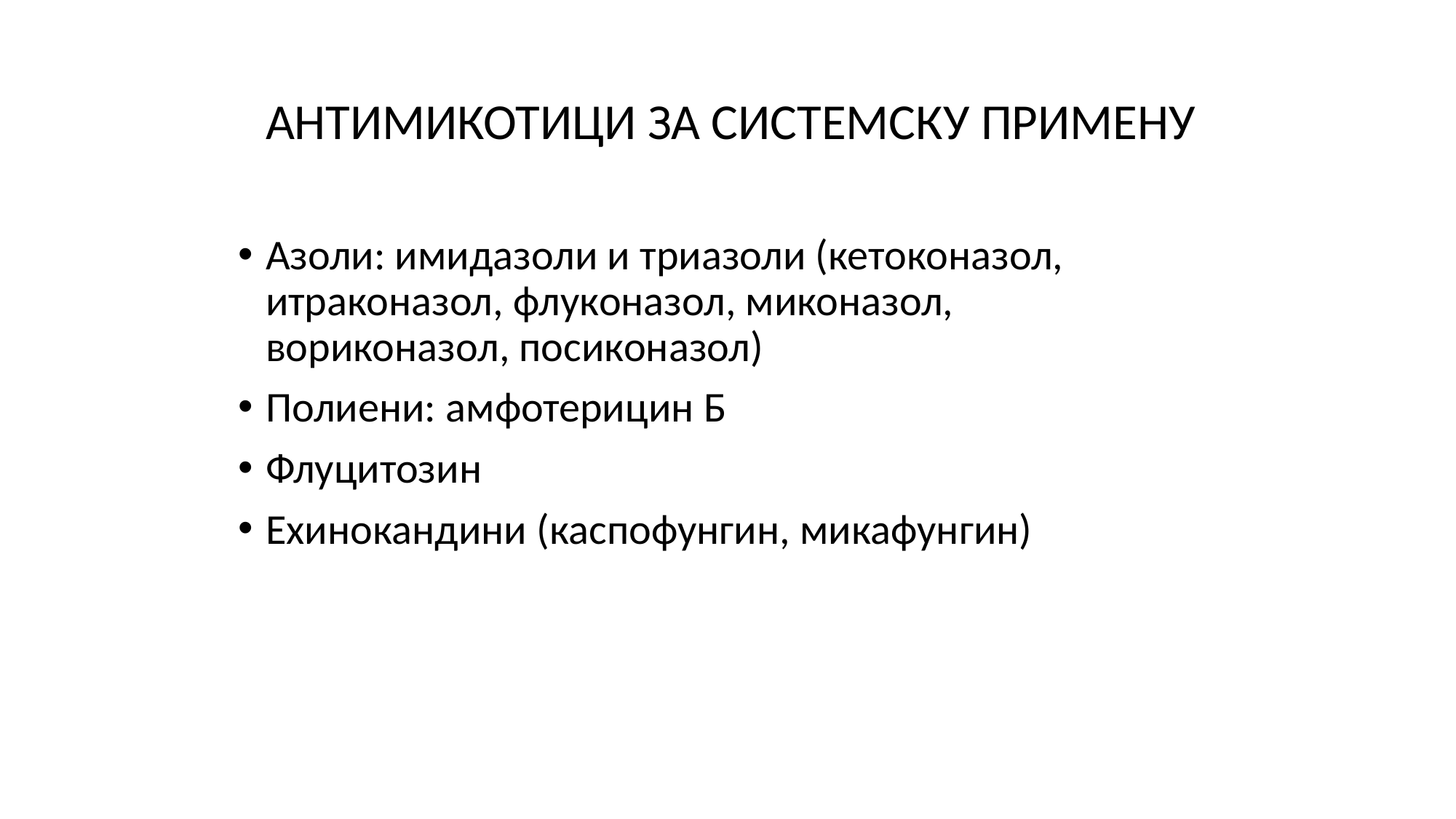

# АНТИМИКОТИЦИ ЗА СИСТЕМСКУ ПРИМЕНУ
Азоли: имидазоли и триазоли (кетоконазол, итраконазол, флуконазол, миконазол, вориконазол, посиконазол)
Полиени: амфотерицин Б
Флуцитозин
Ехинокандини (каспофунгин, микафунгин)